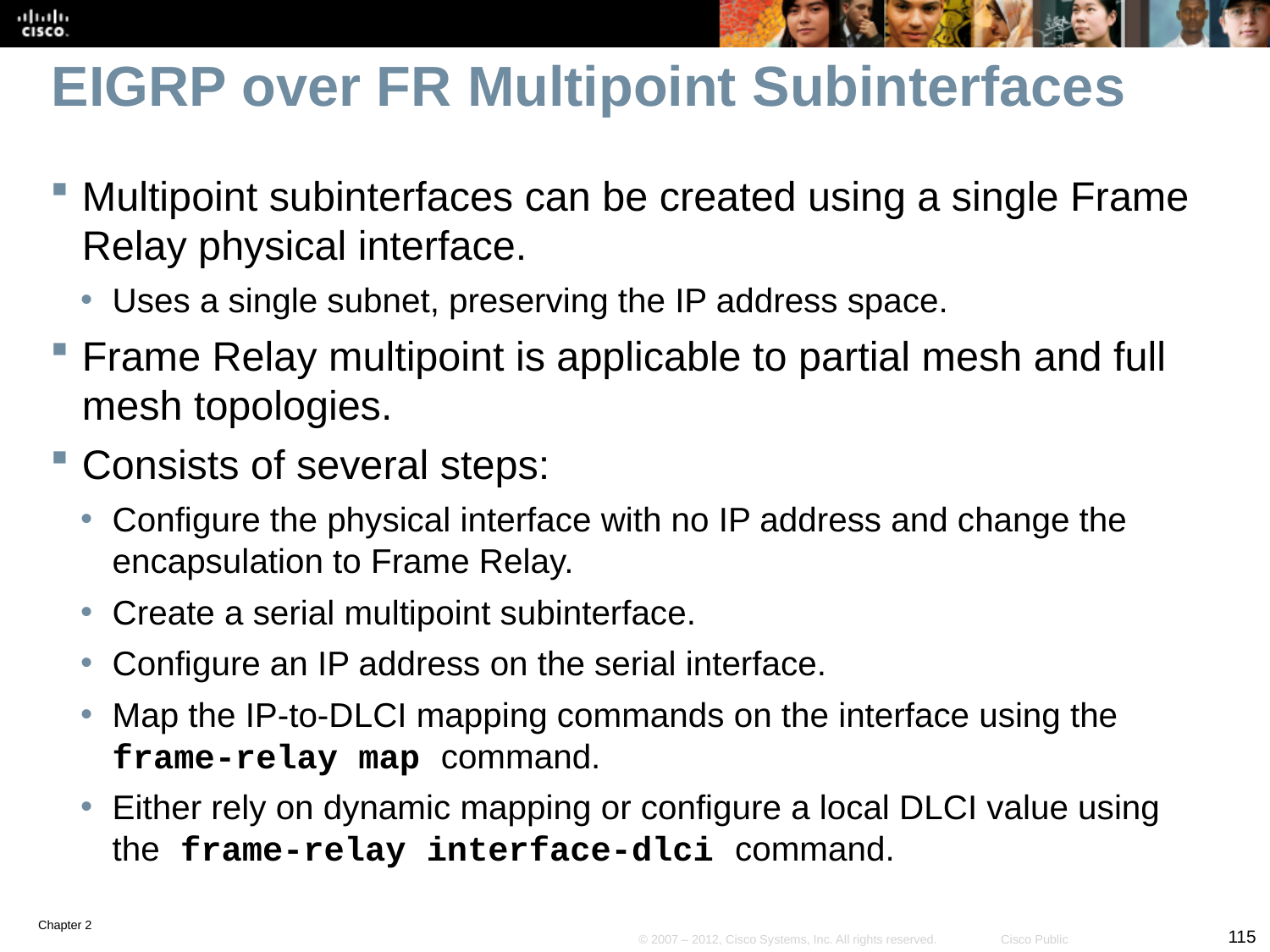

# EIGRP over FR Multipoint Subinterfaces
Multipoint subinterfaces can be created using a single Frame Relay physical interface.
Uses a single subnet, preserving the IP address space.
Frame Relay multipoint is applicable to partial mesh and full mesh topologies.
Consists of several steps:
Configure the physical interface with no IP address and change the encapsulation to Frame Relay.
Create a serial multipoint subinterface.
Configure an IP address on the serial interface.
Map the IP-to-DLCI mapping commands on the interface using the frame-relay map command.
Either rely on dynamic mapping or configure a local DLCI value using the frame-relay interface-dlci command.